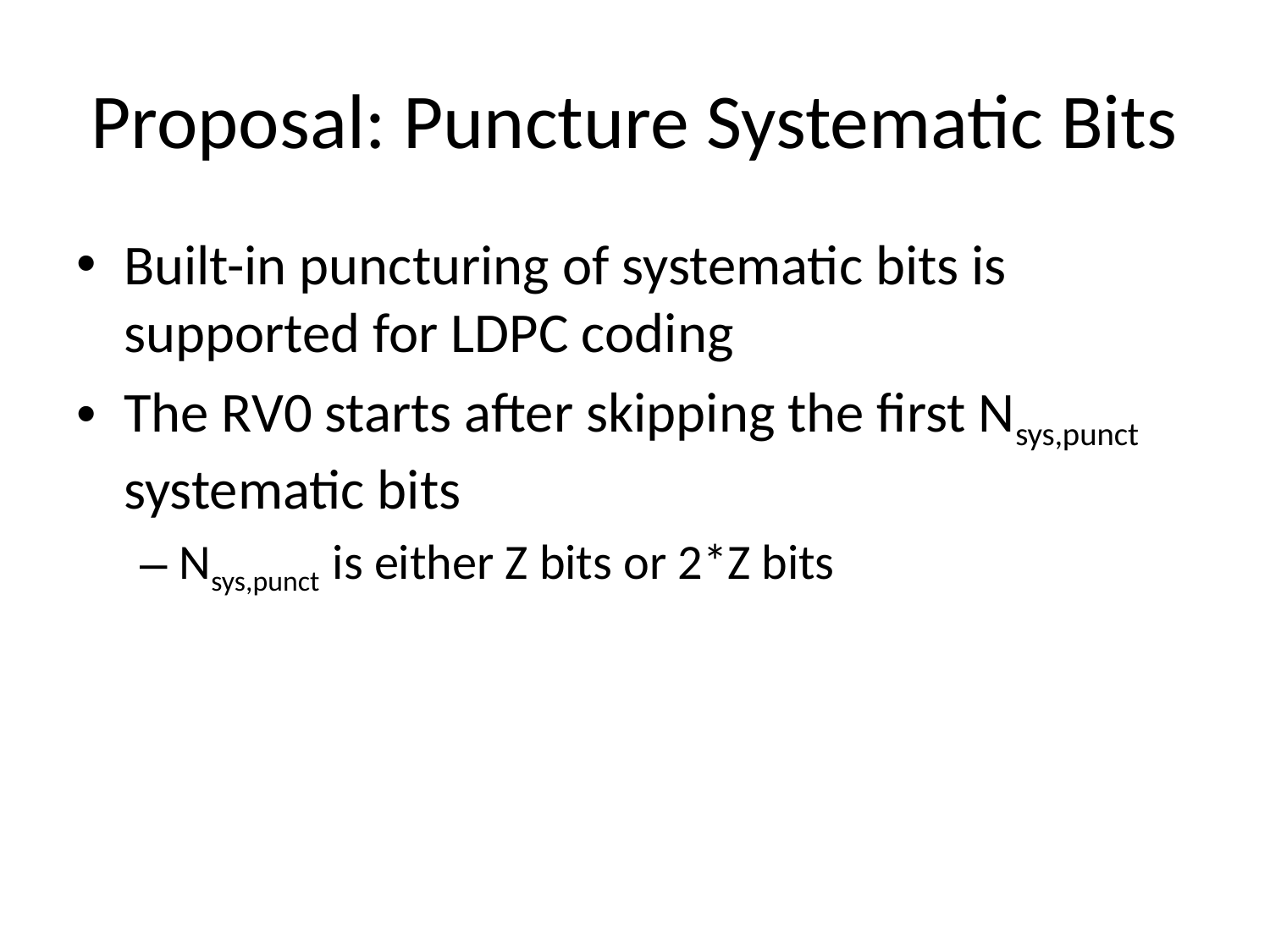

# Proposal: Puncture Systematic Bits
Built-in puncturing of systematic bits is supported for LDPC coding
The RV0 starts after skipping the first Nsys,punct  systematic bits
Nsys,punct  is either Z bits or 2*Z bits